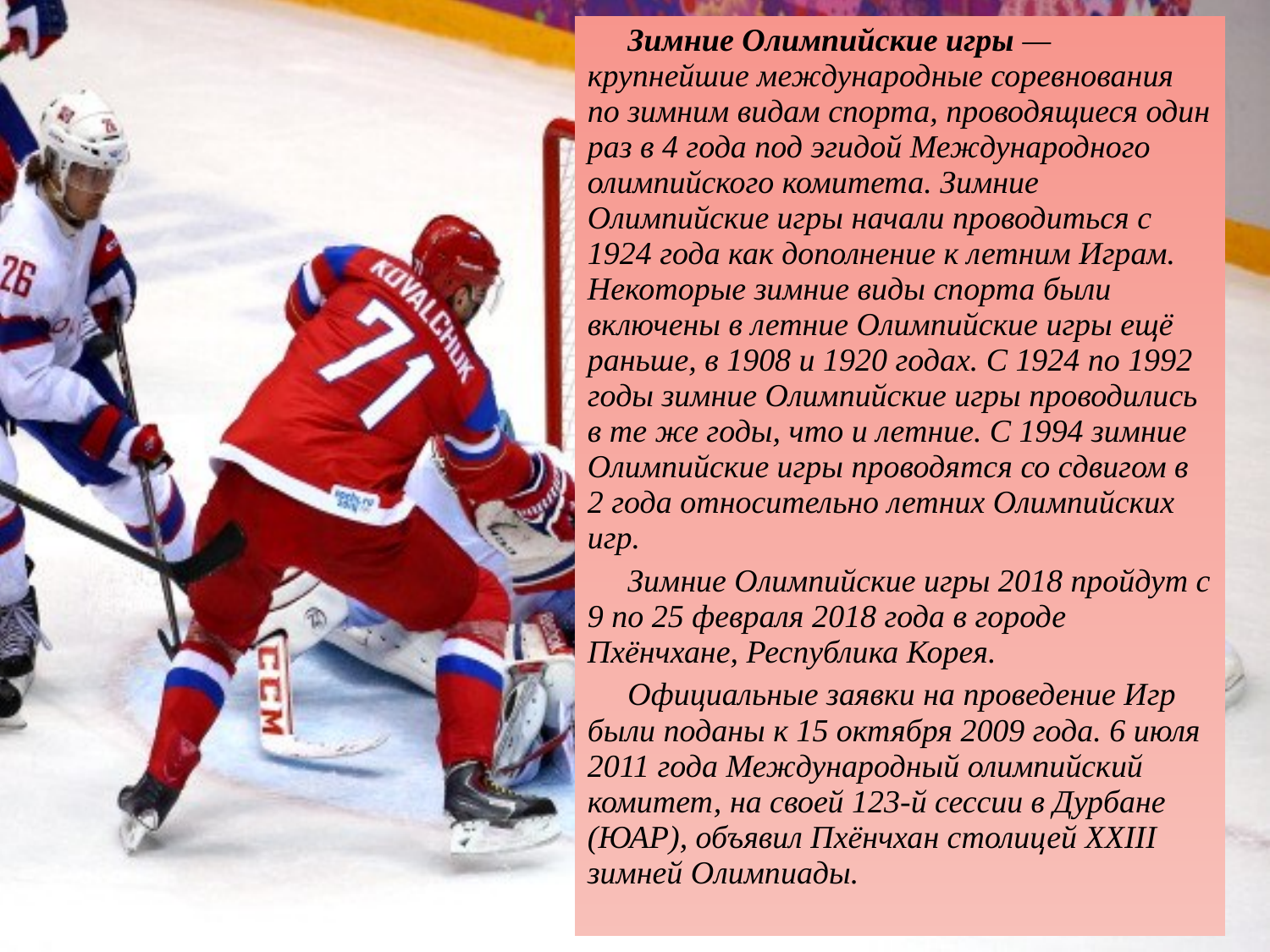

Зимние Олимпийские игры — крупнейшие международные соревнования по зимним видам спорта, проводящиеся один раз в 4 года под эгидой Международного олимпийского комитета. Зимние Олимпийские игры начали проводиться с 1924 года как дополнение к летним Играм. Некоторые зимние виды спорта были включены в летние Олимпийские игры ещё раньше, в 1908 и 1920 годах. С 1924 по 1992 годы зимние Олимпийские игры проводились в те же годы, что и летние. С 1994 зимние Олимпийские игры проводятся со сдвигом в 2 года относительно летних Олимпийских игр.
     Зимние Олимпийские игры 2018 пройдут с 9 по 25 февраля 2018 года в городе Пхёнчхане, Республика Корея.
     Официальные заявки на проведение Игр были поданы к 15 октября 2009 года. 6 июля 2011 года Международный олимпийский комитет, на своей 123-й сессии в Дурбане (ЮАР), объявил Пхёнчхан столицей XXIII зимней Олимпиады.